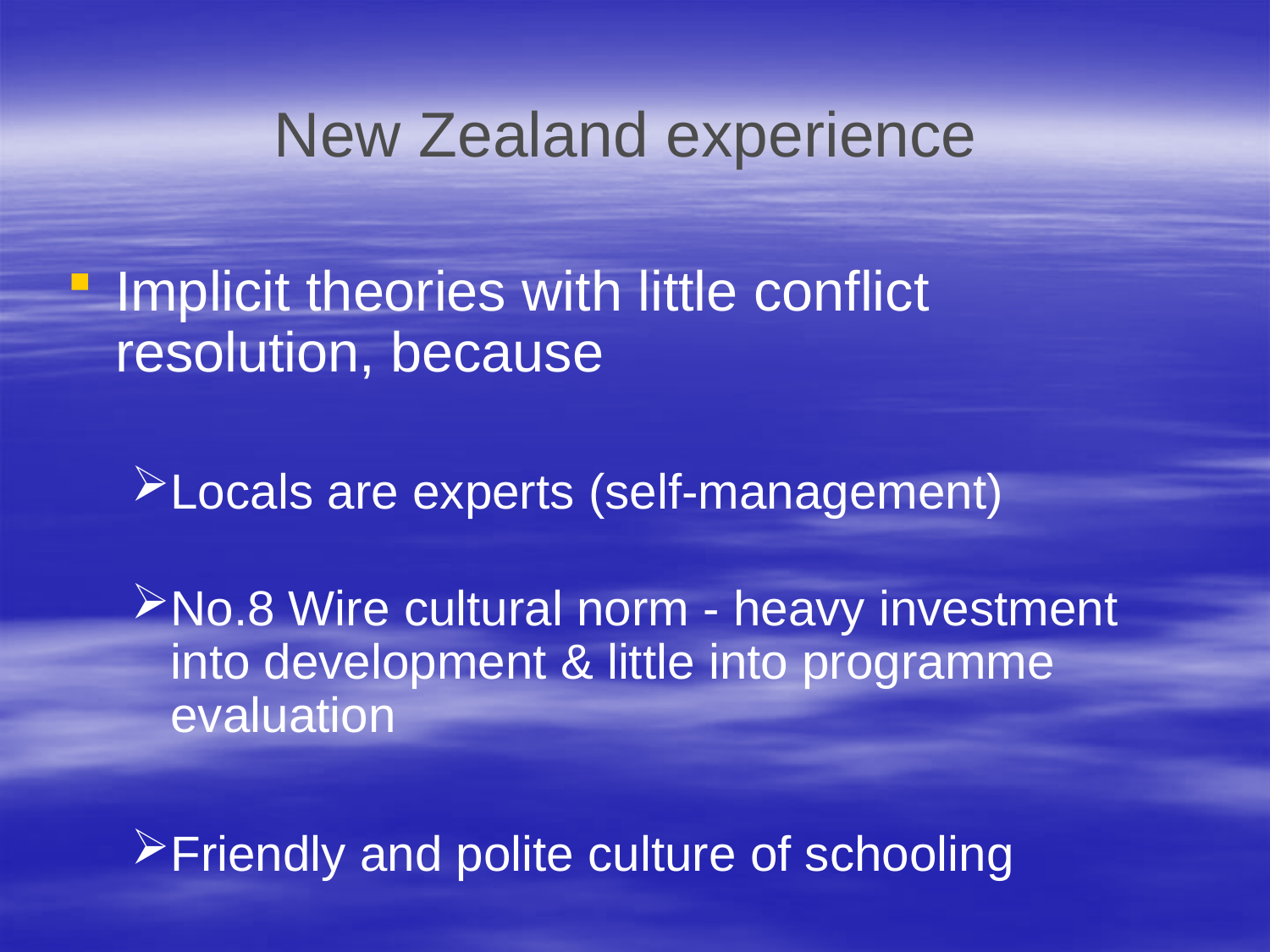

# New Zealand experience
Implicit theories with little conflict resolution, because

Locals are experts (self-management)

No.8 Wire cultural norm - heavy investment into development & little into programme evaluation

Friendly and polite culture of schooling